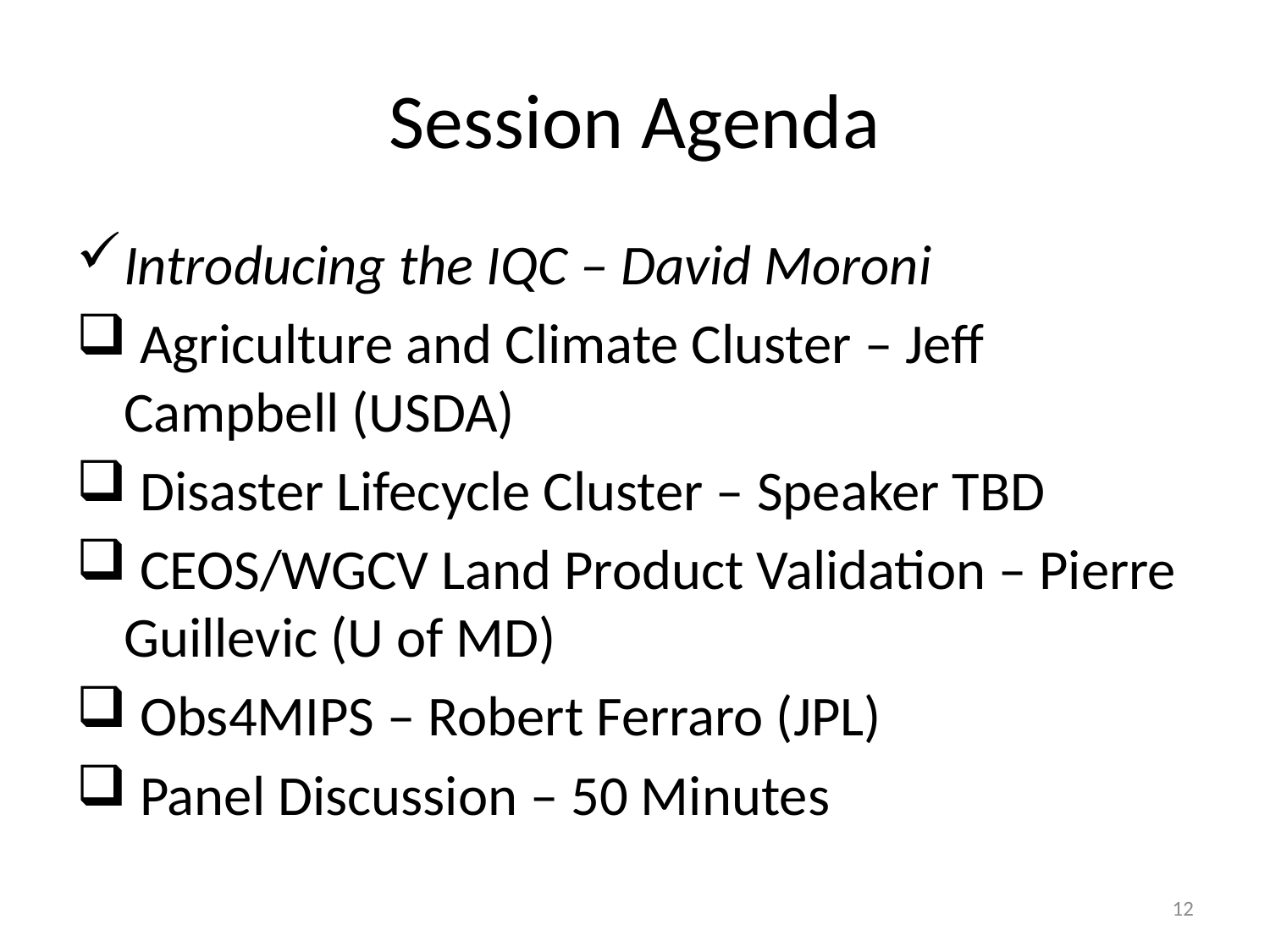

# Session Agenda
Introducing the IQC – David Moroni
 Agriculture and Climate Cluster – Jeff Campbell (USDA)
 Disaster Lifecycle Cluster – Speaker TBD
 CEOS/WGCV Land Product Validation – Pierre Guillevic (U of MD)
 Obs4MIPS – Robert Ferraro (JPL)
 Panel Discussion – 50 Minutes

12